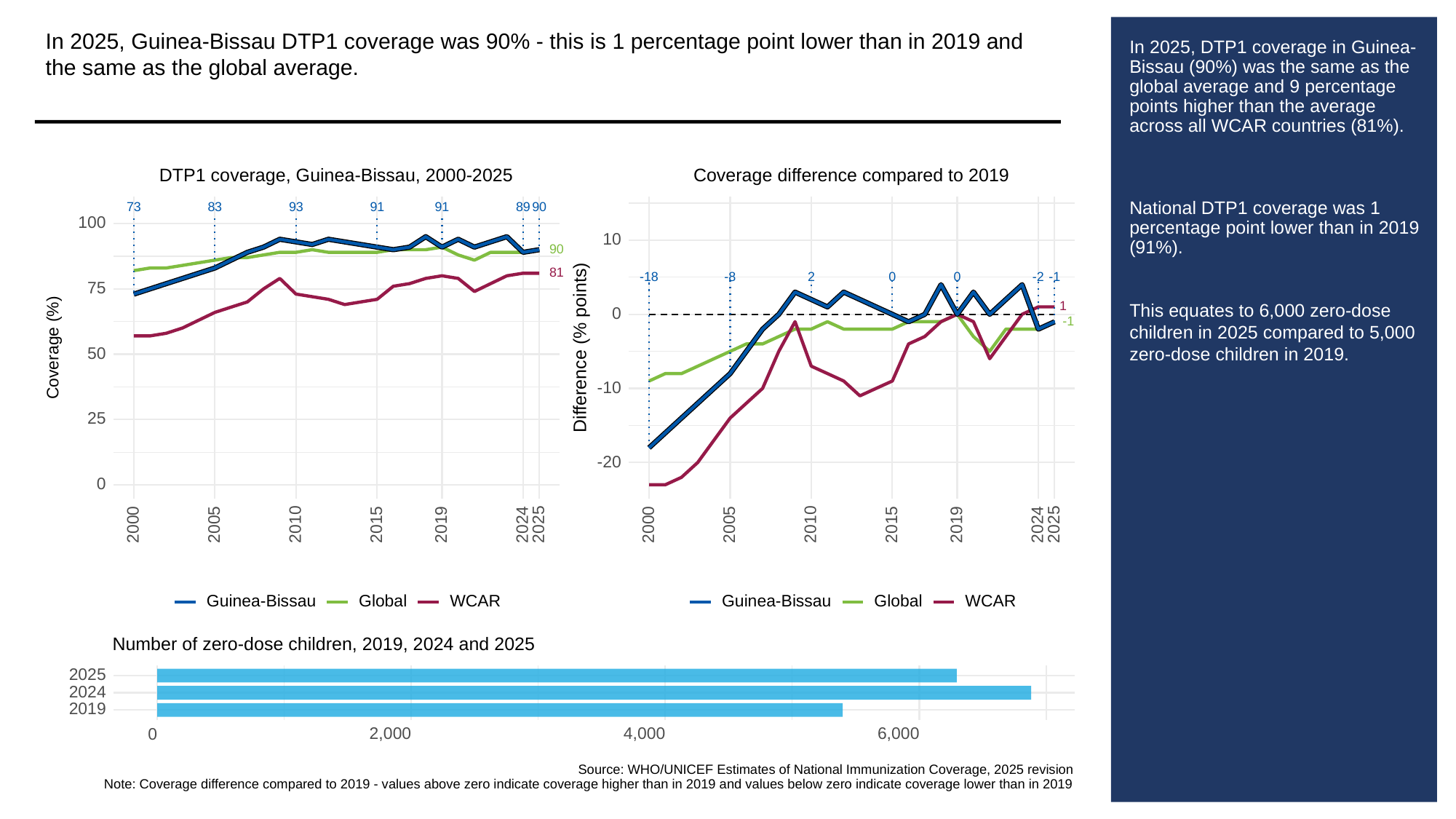

In 2025, Guinea-Bissau DTP1 coverage was 90% - this is 1 percentage point lower than in 2019 and the same as the global average.
# In 2025, DTP1 coverage in Guinea-Bissau (90%) was the same as the global average and 9 percentage points higher than the average across all WCAR countries (81%).

National DTP1 coverage was 1 percentage point lower than in 2019 (91%).

This equates to 6,000 zero-dose children in 2025 compared to 5,000 zero-dose children in 2019.

DTP1 coverage, Guinea-Bissau, 2000-2025
Coverage difference compared to 2019

73
83
93
91
91
89
90

100

10

90

81
-18
-8
0
0
2
-2
-1

75

1

0

-1

Difference (% points)
Coverage (%)
50

-10

25

-20

0

2000
2005
2010
2015
2019
2024
2025
2000
2005
2010
2015
2019
2024
2025
Guinea-Bissau
Global
WCAR
Guinea-Bissau
Global
WCAR

Number of zero-dose children, 2019, 2024 and 2025

2025

2024

2019

2,000
4,000
6,000
0
Source: WHO/UNICEF Estimates of National Immunization Coverage, 2025 revision
Note: Coverage difference compared to 2019 - values above zero indicate coverage higher than in 2019 and values below zero indicate coverage lower than in 2019